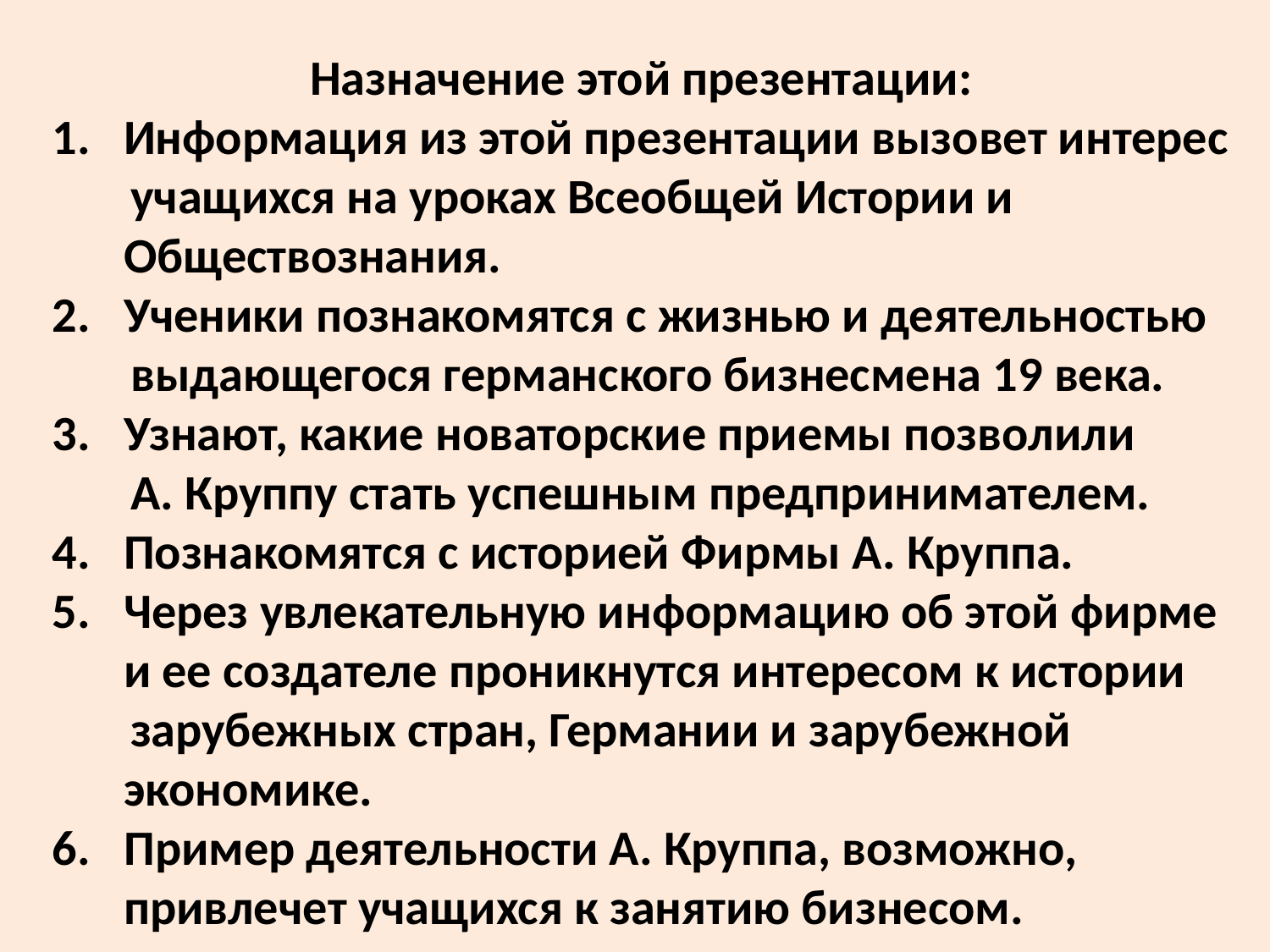

Назначение этой презентации:
Информация из этой презентации вызовет интерес
       учащихся на уроках Всеобщей Истории и Обществознания.
Ученики познакомятся с жизнью и деятельностью
       выдающегося германского бизнесмена 19 века.
Узнают, какие новаторские приемы позволили
       А. Круппу стать успешным предпринимателем.
Познакомятся с историей Фирмы А. Круппа.
Через увлекательную информацию об этой фирме и ее создателе проникнутся интересом к истории
       зарубежных стран, Германии и зарубежной экономике.
6.   Пример деятельности А. Круппа, возможно, привлечет учащихся к занятию бизнесом.